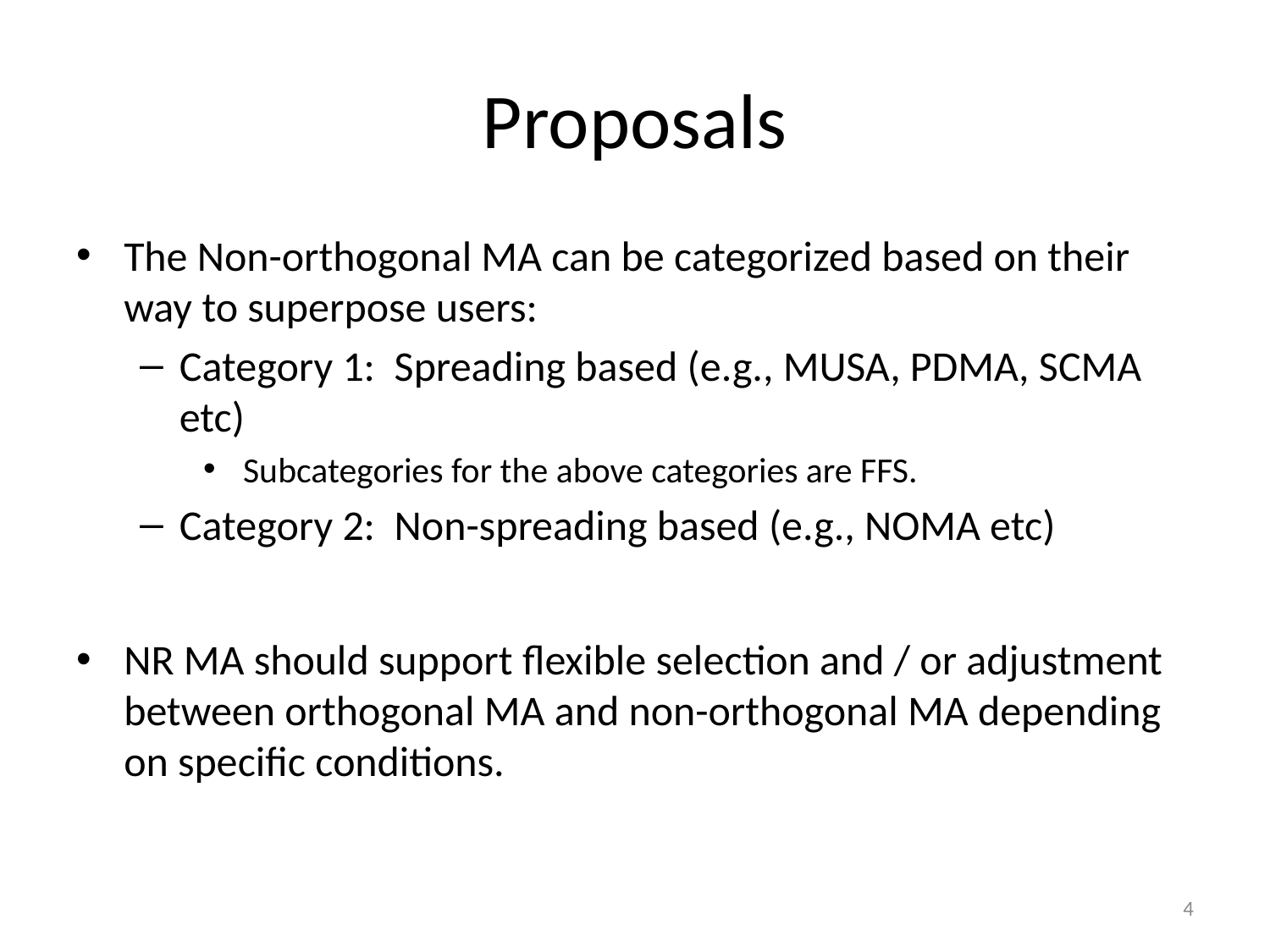

# Proposals
The Non-orthogonal MA can be categorized based on their way to superpose users:
Category 1:  Spreading based (e.g., MUSA, PDMA, SCMA etc)
 Subcategories for the above categories are FFS.
Category 2:  Non-spreading based (e.g., NOMA etc)

NR MA should support flexible selection and / or adjustment between orthogonal MA and non-orthogonal MA depending on specific conditions.
4